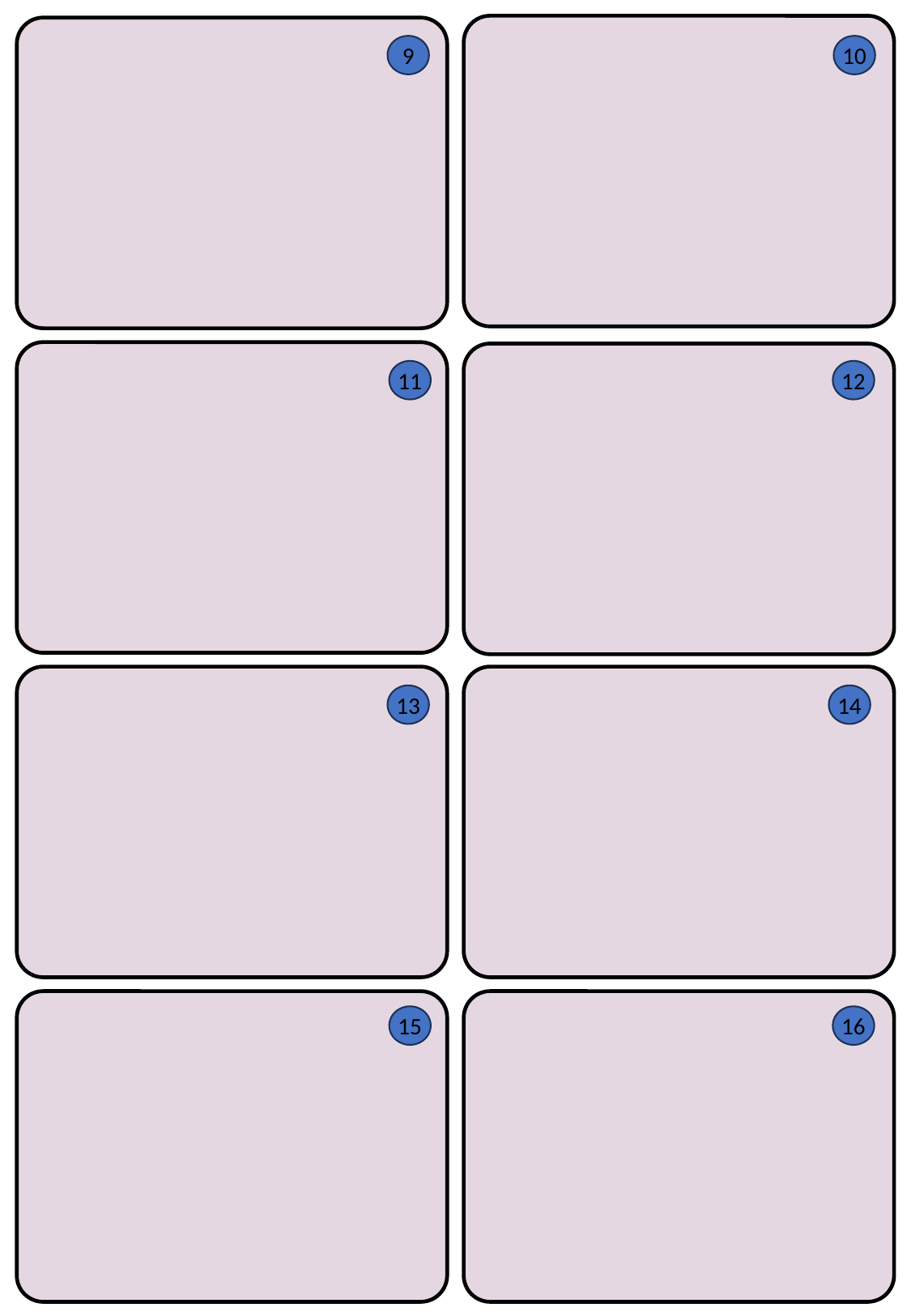

9
10

11
12

14
13

15
16